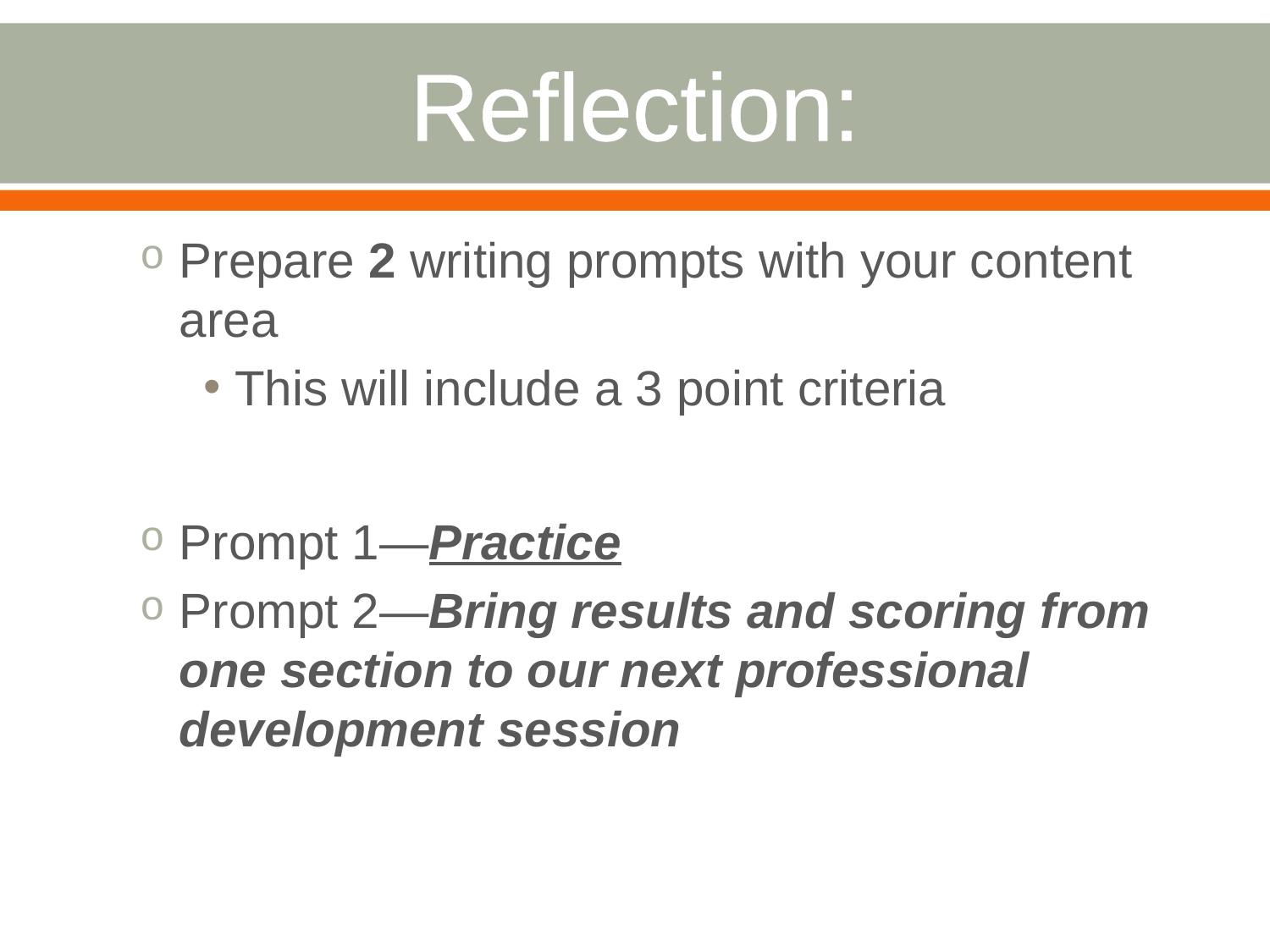

# Reflection:
Prepare 2 writing prompts with your content area
This will include a 3 point criteria

Prompt 1—Practice
Prompt 2—Bring results and scoring from one section to our next professional development session